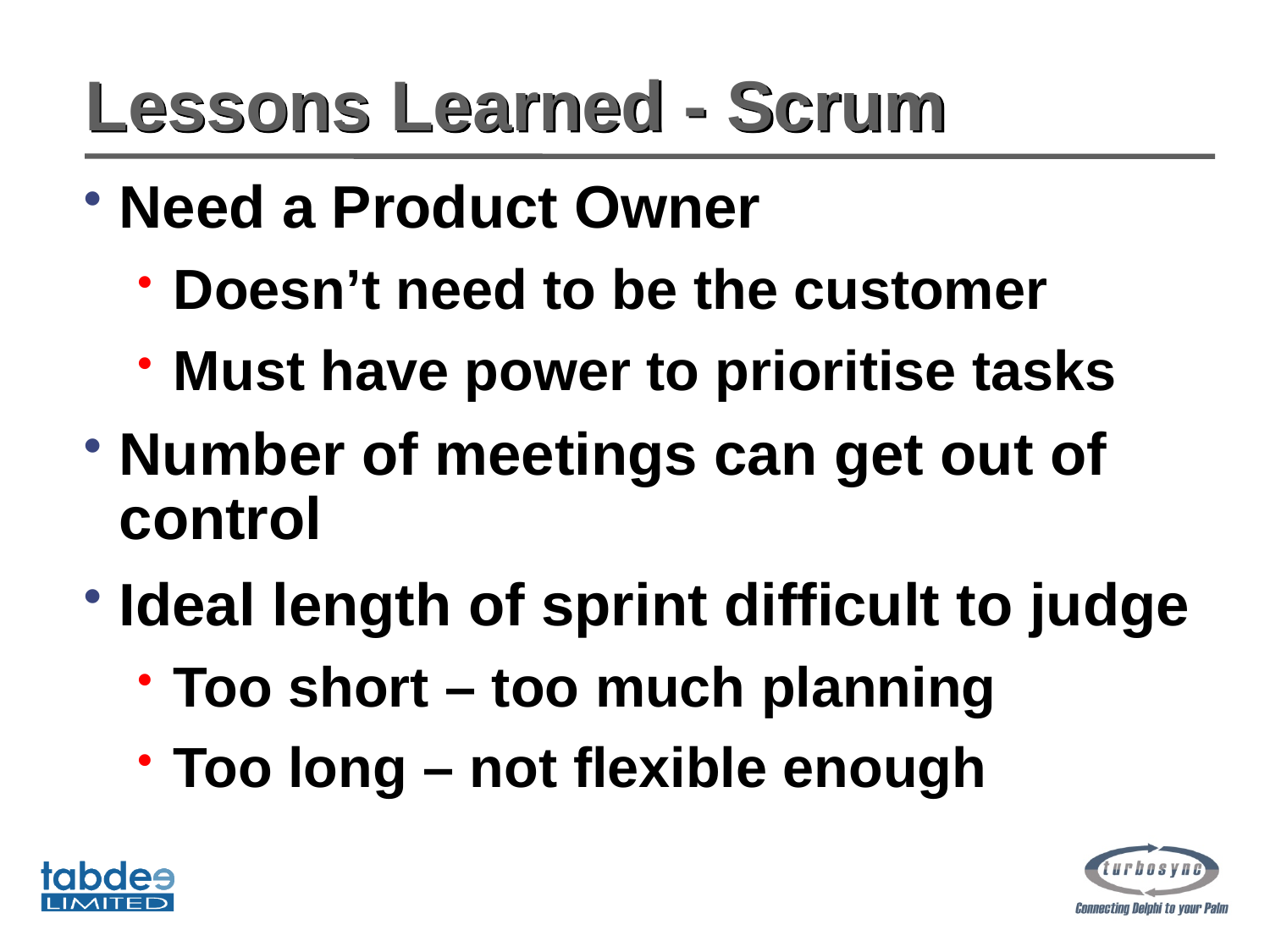

# Lessons Learned - Scrum
Need a Product Owner
Doesn’t need to be the customer
Must have power to prioritise tasks
Number of meetings can get out of control
Ideal length of sprint difficult to judge
Too short – too much planning
Too long – not flexible enough